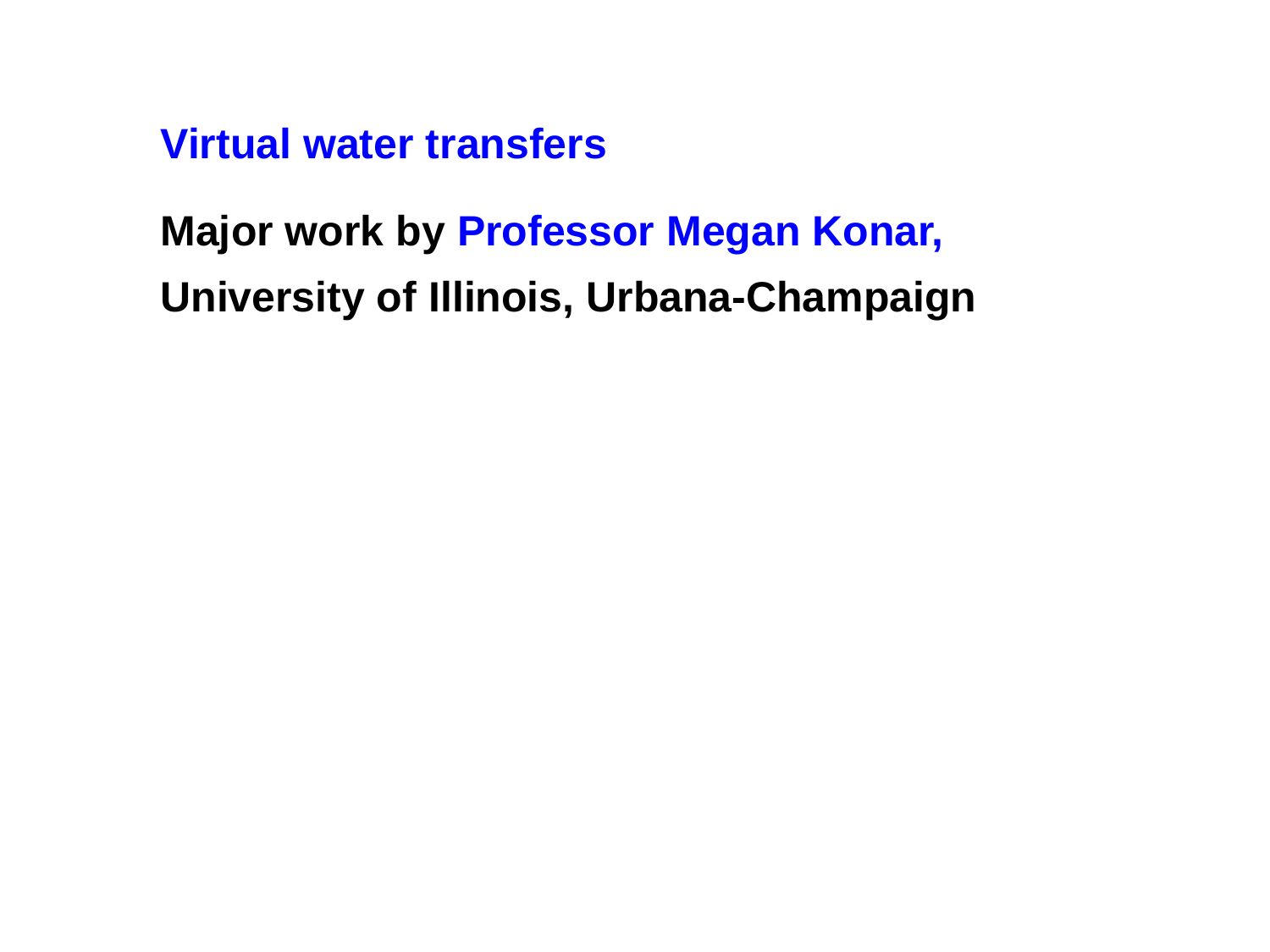

Virtual water transfers
Major work by Professor Megan Konar, University of Illinois, Urbana-Champaign